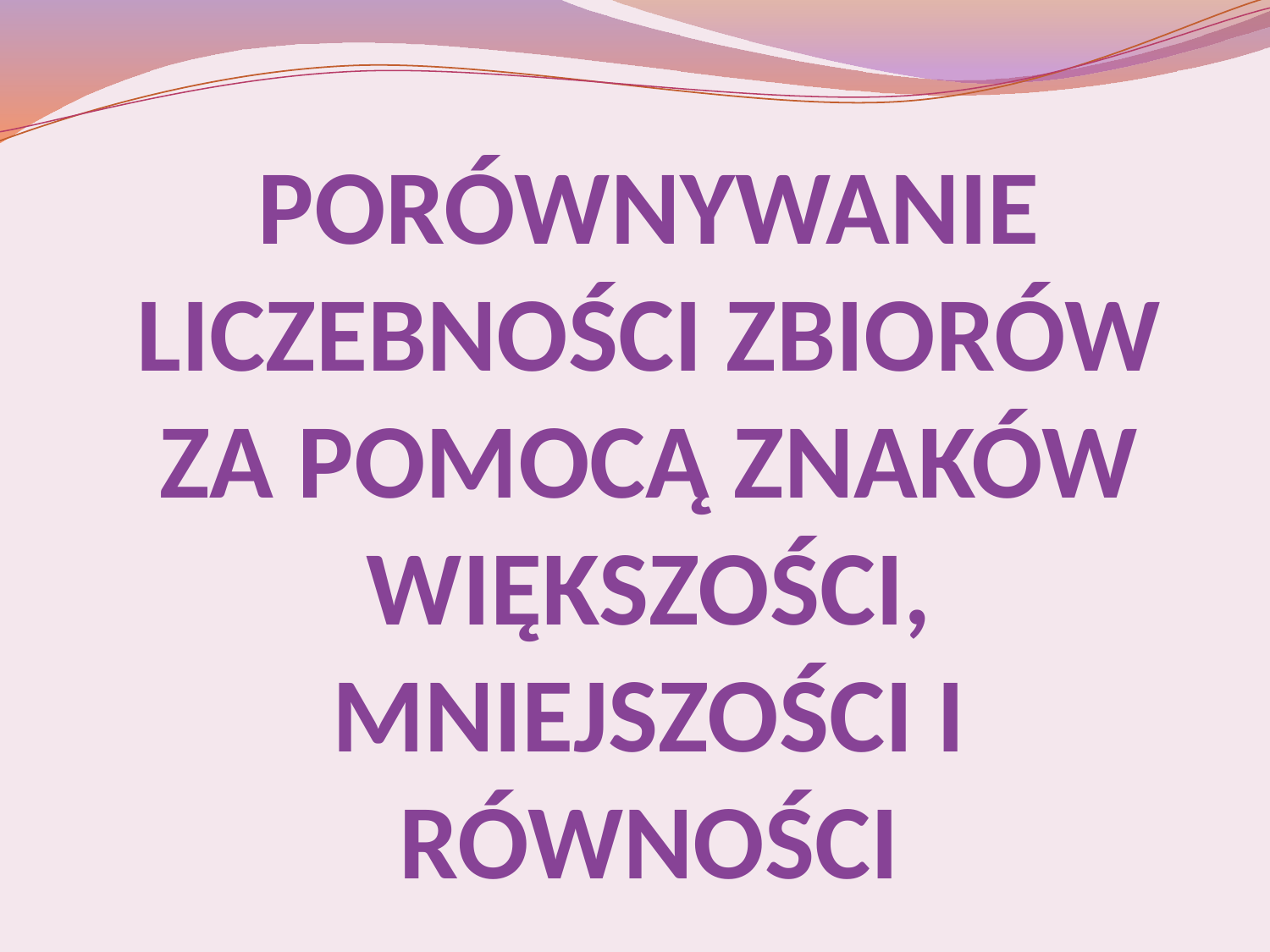

# PORÓWNYWANIE LICZEBNOŚCI ZBIORÓW ZA POMOCĄ ZNAKÓW WIĘKSZOŚCI, MNIEJSZOŚCI I RÓWNOŚCI